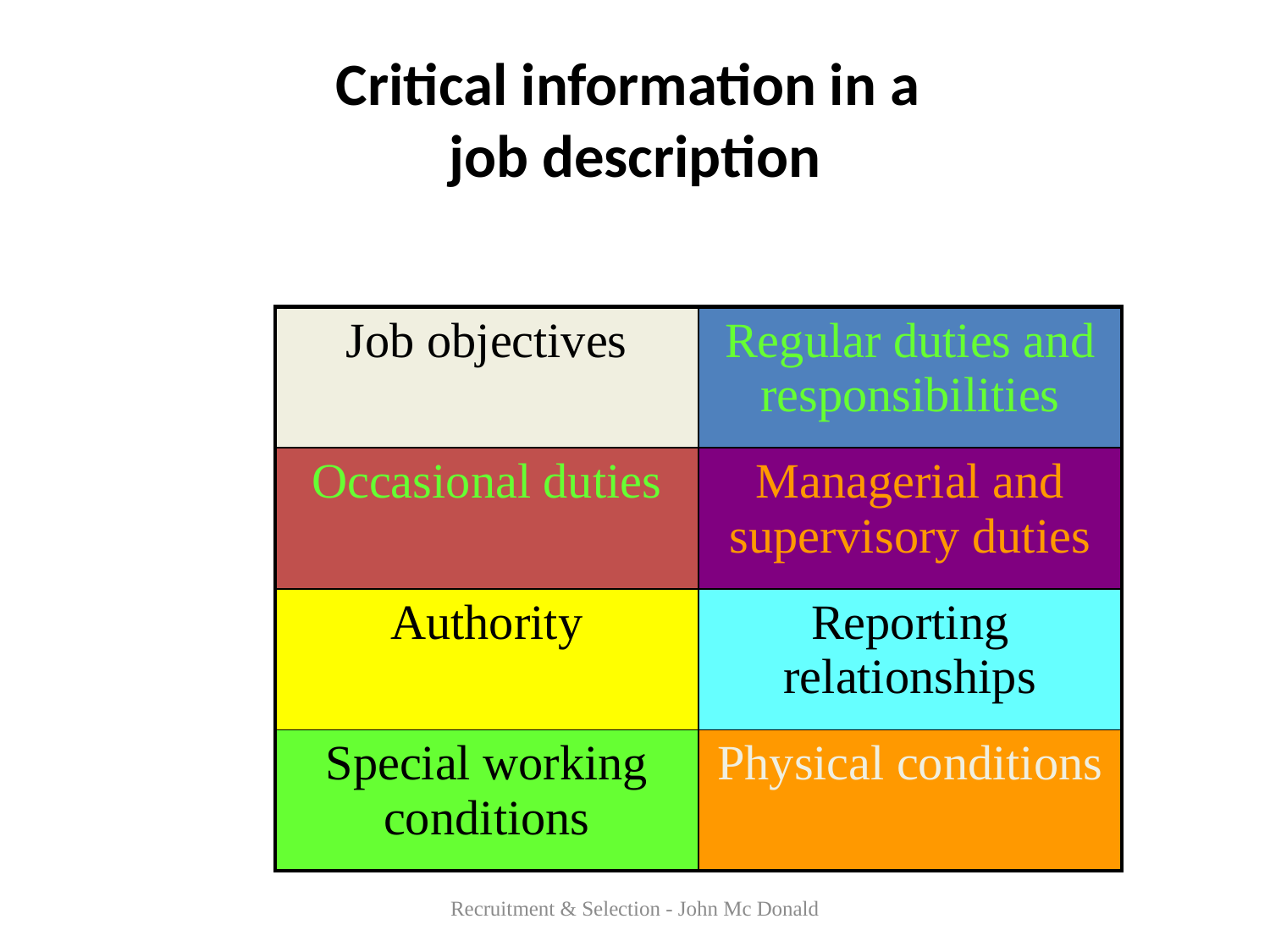

# Critical information in a job description

| Job objectives | Regular duties and responsibilities |
| --- | --- |
| Occasional duties | Managerial and supervisory duties |
| Authority | Reporting relationships |
| Special working conditions | Physical conditions |
Recruitment & Selection - John Mc Donald